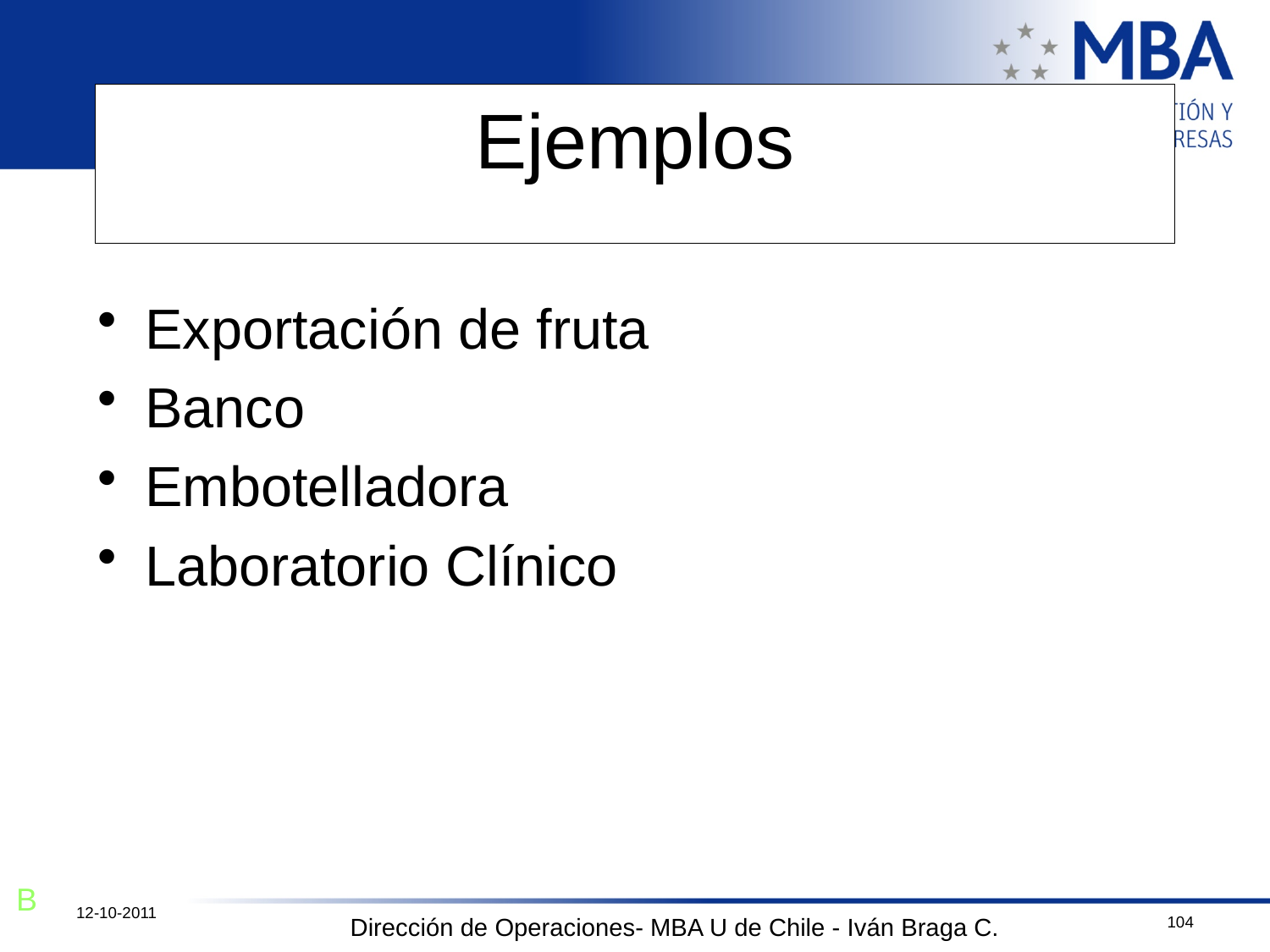

# Ejemplos
Exportación de fruta
Banco
Embotelladora
Laboratorio Clínico

B
12-10-2011

104